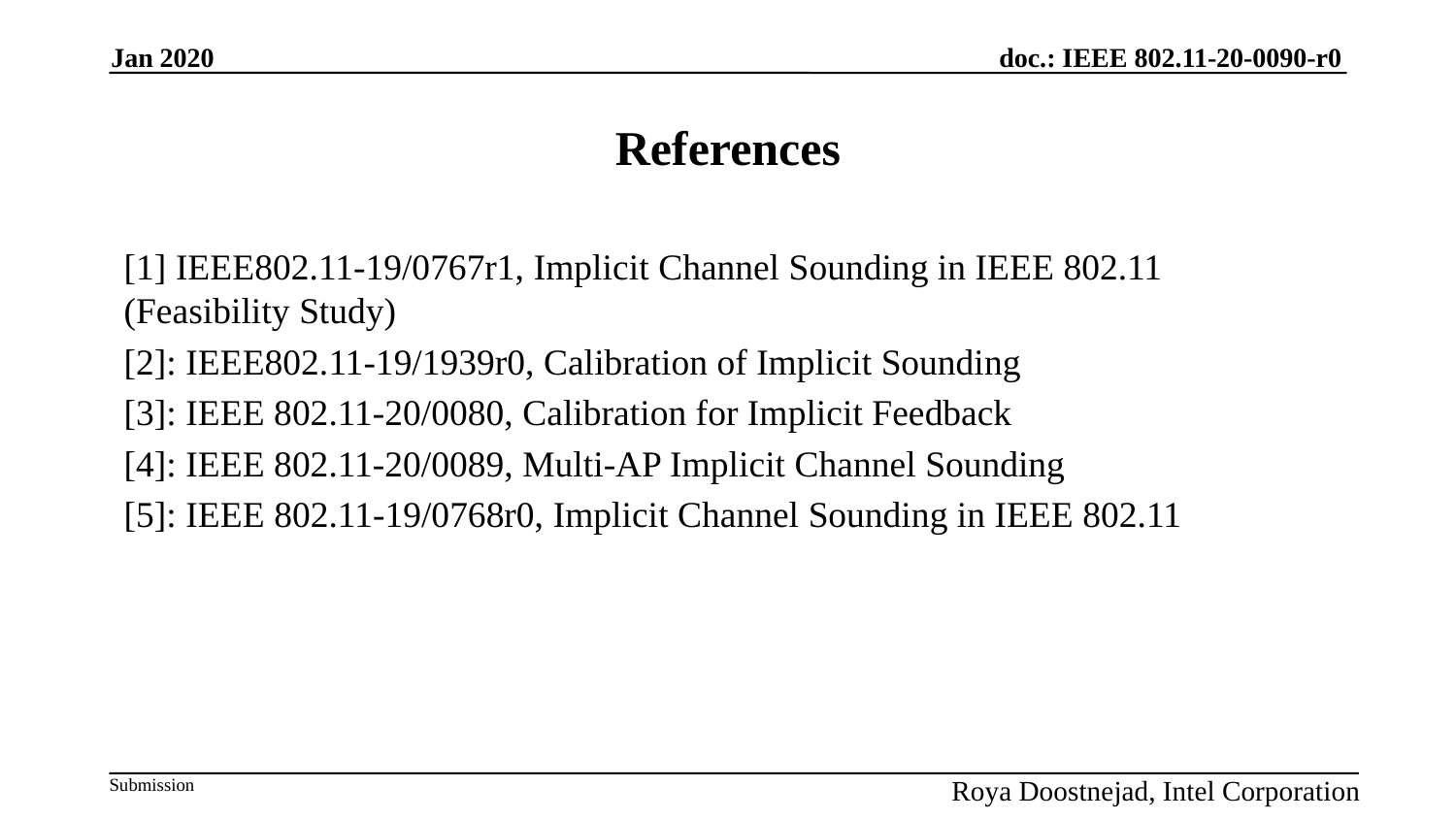

Jan 2020
# References
[1] IEEE802.11-19/0767r1, Implicit Channel Sounding in IEEE 802.11 (Feasibility Study)
[2]: IEEE802.11-19/1939r0, Calibration of Implicit Sounding
[3]: IEEE 802.11-20/0080, Calibration for Implicit Feedback
[4]: IEEE 802.11-20/0089, Multi-AP Implicit Channel Sounding
[5]: IEEE 802.11-19/0768r0, Implicit Channel Sounding in IEEE 802.11
Roya Doostnejad, Intel Corporation